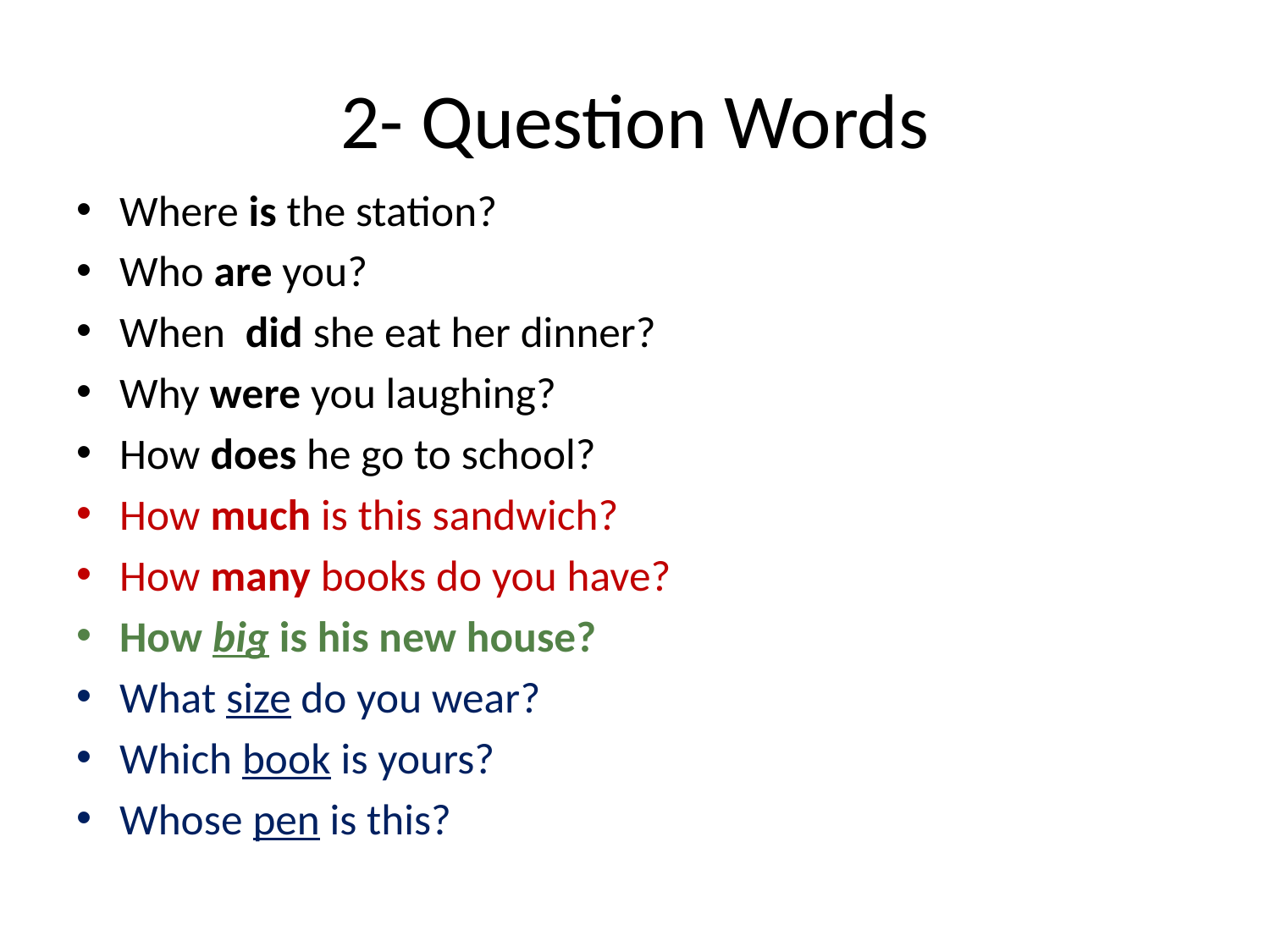

# 2- Question Words
Where is the station?
Who are you?
When  did she eat her dinner?
Why were you laughing?
How does he go to school?
How much is this sandwich?
How many books do you have?
How big is his new house?
What size do you wear?
Which book is yours?
Whose pen is this?